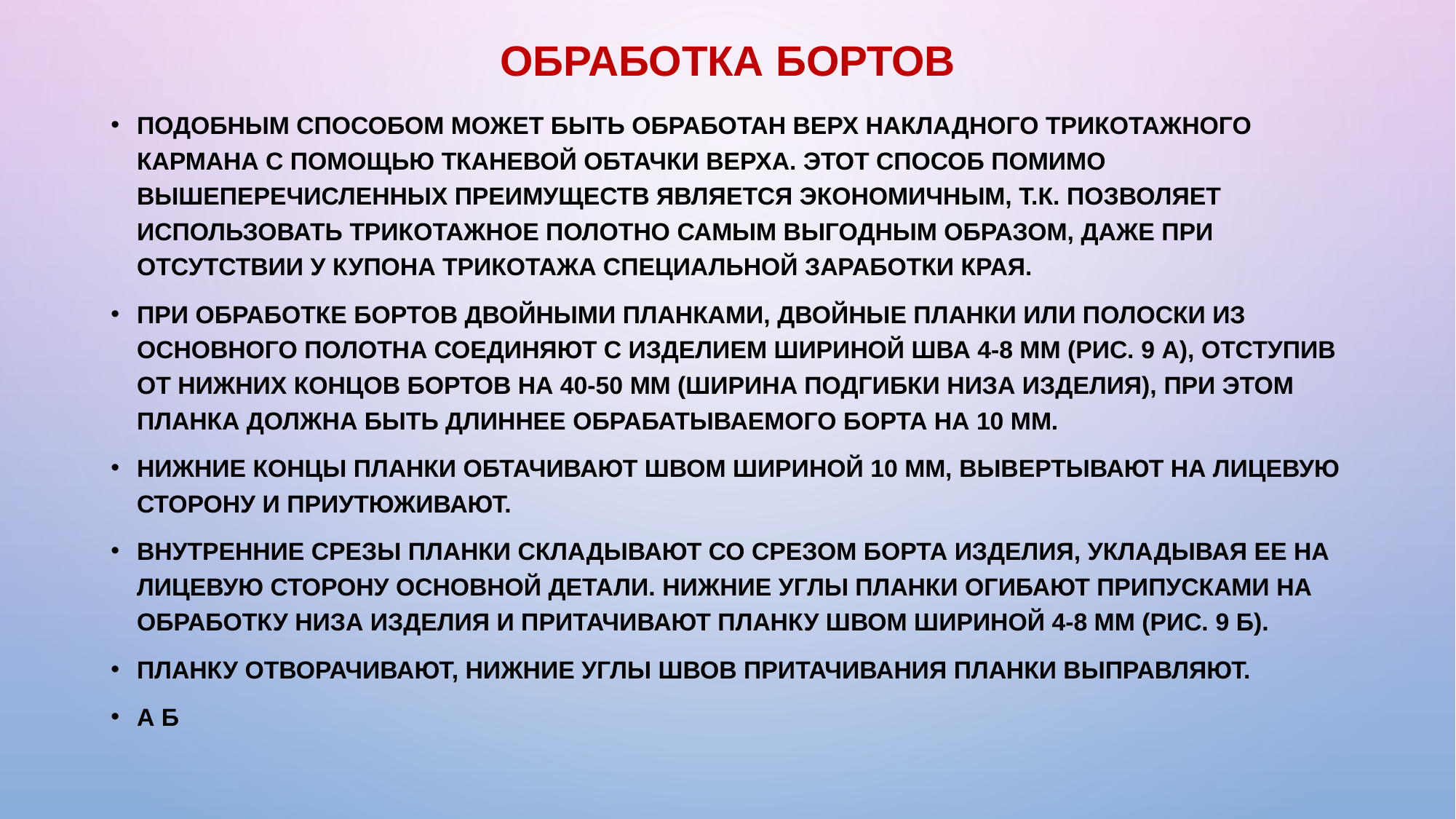

# Обработка бортов
Подобным способом может быть обработан верх накладного трикотажного кармана с помощью тканевой обтачки верха. Этот способ помимо вышеперечисленных преимуществ является экономичным, т.к. позволяет использовать трикотажное полотно самым выгодным образом, даже при отсутствии у купона трикотажа специальной заработки края.
При обработке бортов двойными планками, двойные планки или полоски из основного полотна соединяют с изделием шириной шва 4-8 мм (рис. 9 а), отступив от нижних концов бортов на 40-50 мм (ширина подгибки низа изделия), при этом планка должна быть длиннее обрабатываемого борта на 10 мм.
Нижние концы планки обтачивают швом шириной 10 мм, вывертывают на лицевую сторону и приутюживают.
Внутренние срезы планки складывают со срезом борта изделия, укладывая ее на лицевую сторону основной детали. Нижние углы планки огибают припусками на обработку низа изделия и притачивают планку швом шириной 4-8 мм (рис. 9 б).
Планку отворачивают, нижние углы швов притачивания планки выправляют.
а б